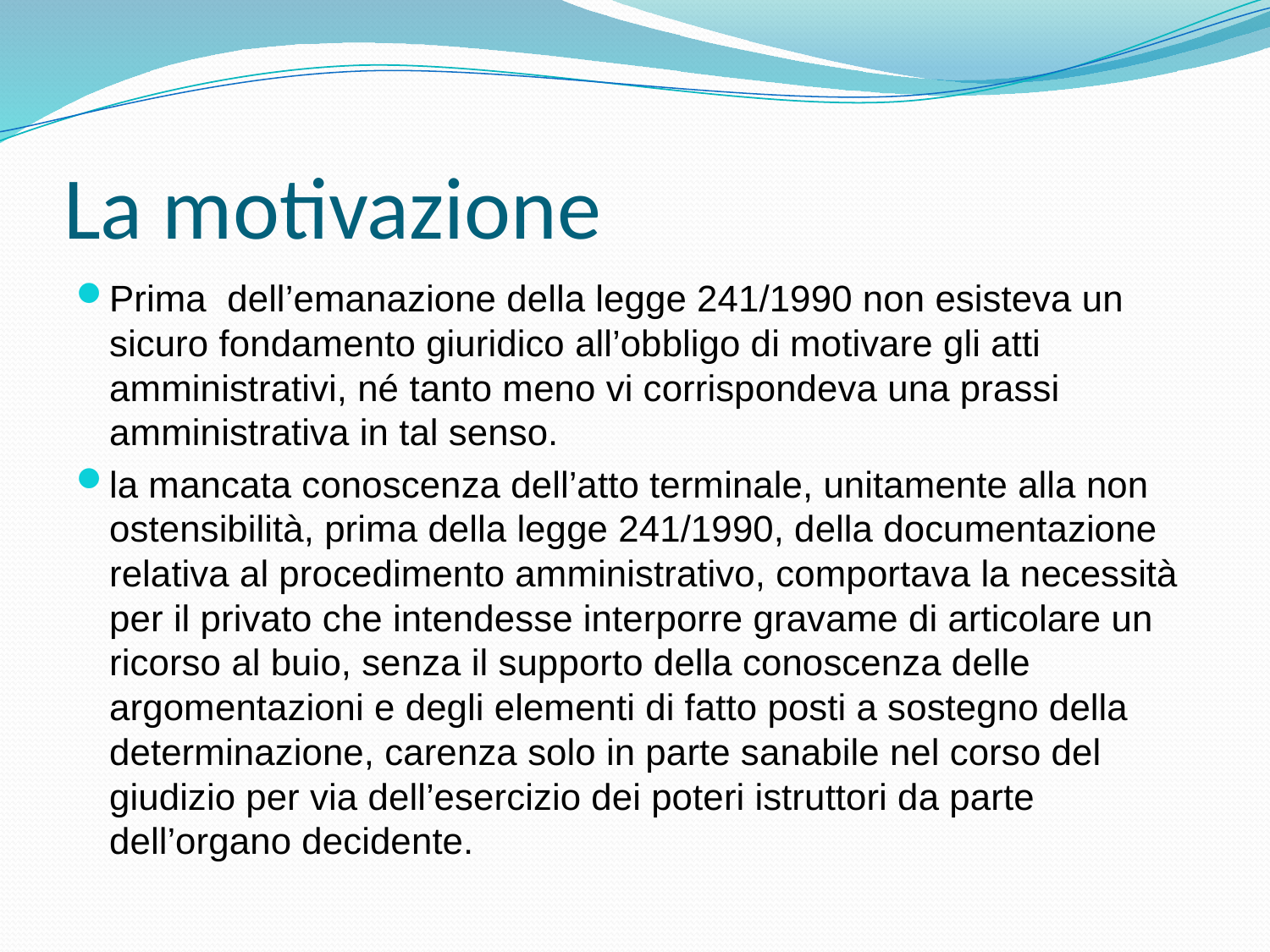

# La motivazione
Prima  dell’emanazione della legge 241/1990 non esisteva un sicuro fondamento giuridico all’obbligo di motivare gli atti amministrativi, né tanto meno vi corrispondeva una prassi amministrativa in tal senso.
la mancata conoscenza dell’atto terminale, unitamente alla non ostensibilità, prima della legge 241/1990, della documentazione relativa al procedimento amministrativo, comportava la necessità per il privato che intendesse interporre gravame di articolare un ricorso al buio, senza il supporto della conoscenza delle argomentazioni e degli elementi di fatto posti a sostegno della determinazione, carenza solo in parte sanabile nel corso del giudizio per via dell’esercizio dei poteri istruttori da parte dell’organo decidente.